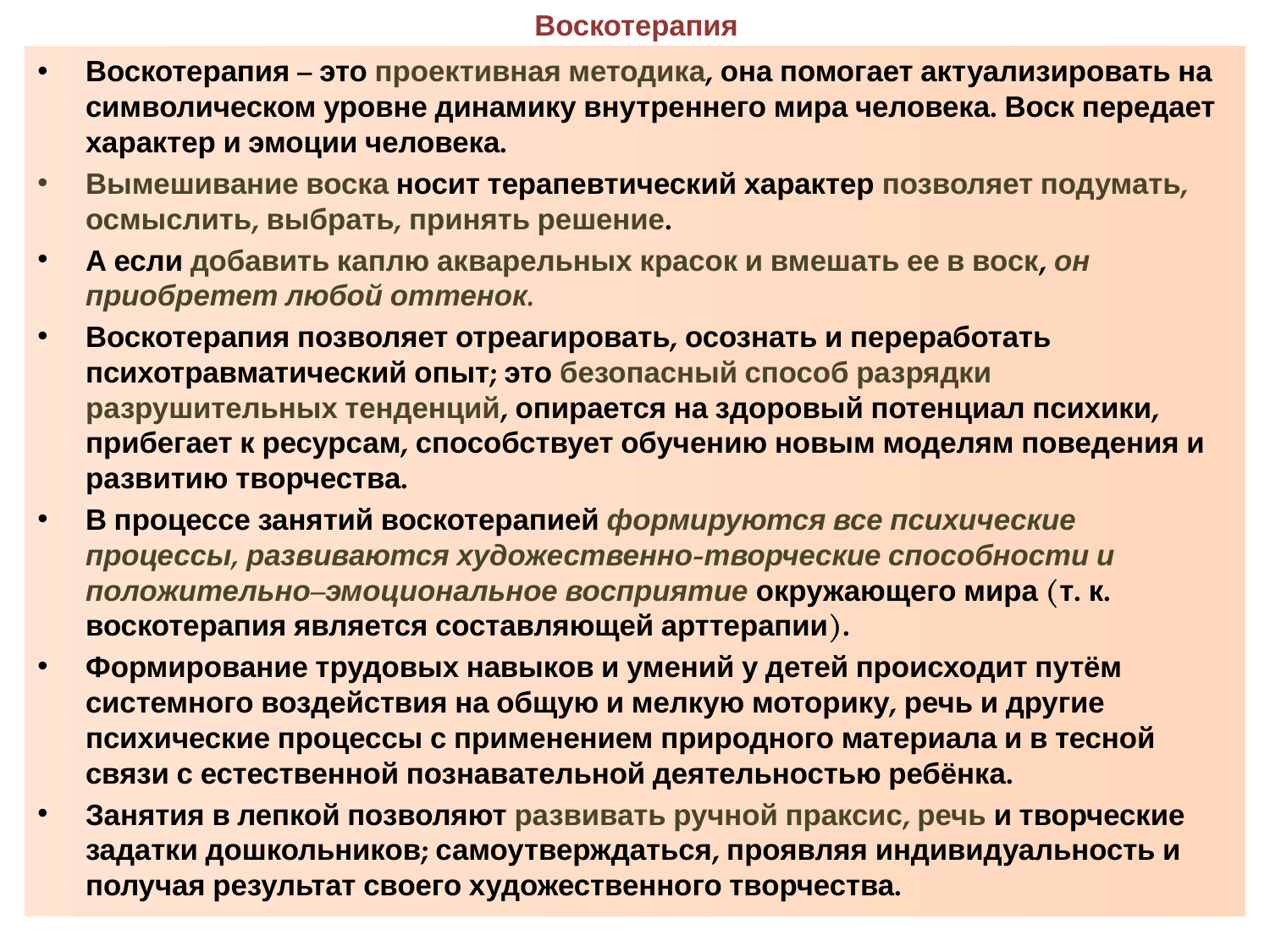

# Воскотерапия
Воскотерапия – это проективная методика, она помогает актуализировать на символическом уровне динамику внутреннего мира человека. Воск передает характер и эмоции человека.
Вымешивание воска носит терапевтический характер позволяет подумать, осмыслить, выбрать, принять решение.
А если добавить каплю акварельных красок и вмешать ее в воск, он приобретет любой оттенок.
Воскотерапия позволяет отреагировать, осознать и переработать психотравматический опыт; это безопасный способ разрядки разрушительных тенденций, опирается на здоровый потенциал психики, прибегает к ресурсам, способствует обучению новым моделям поведения и развитию творчества.
В процессе занятий воскотерапией формируются все психические процессы, развиваются художественно-творческие способности и положительно–эмоциональное восприятие окружающего мира (т. к. воскотерапия является составляющей арттерапии).
Формирование трудовых навыков и умений у детей происходит путём системного воздействия на общую и мелкую моторику, речь и другие психические процессы с применением природного материала и в тесной связи с естественной познавательной деятельностью ребёнка.
Занятия в лепкой позволяют развивать ручной праксис, речь и творческие задатки дошкольников; самоутверждаться, проявляя индивидуальность и получая результат своего художественного творчества.